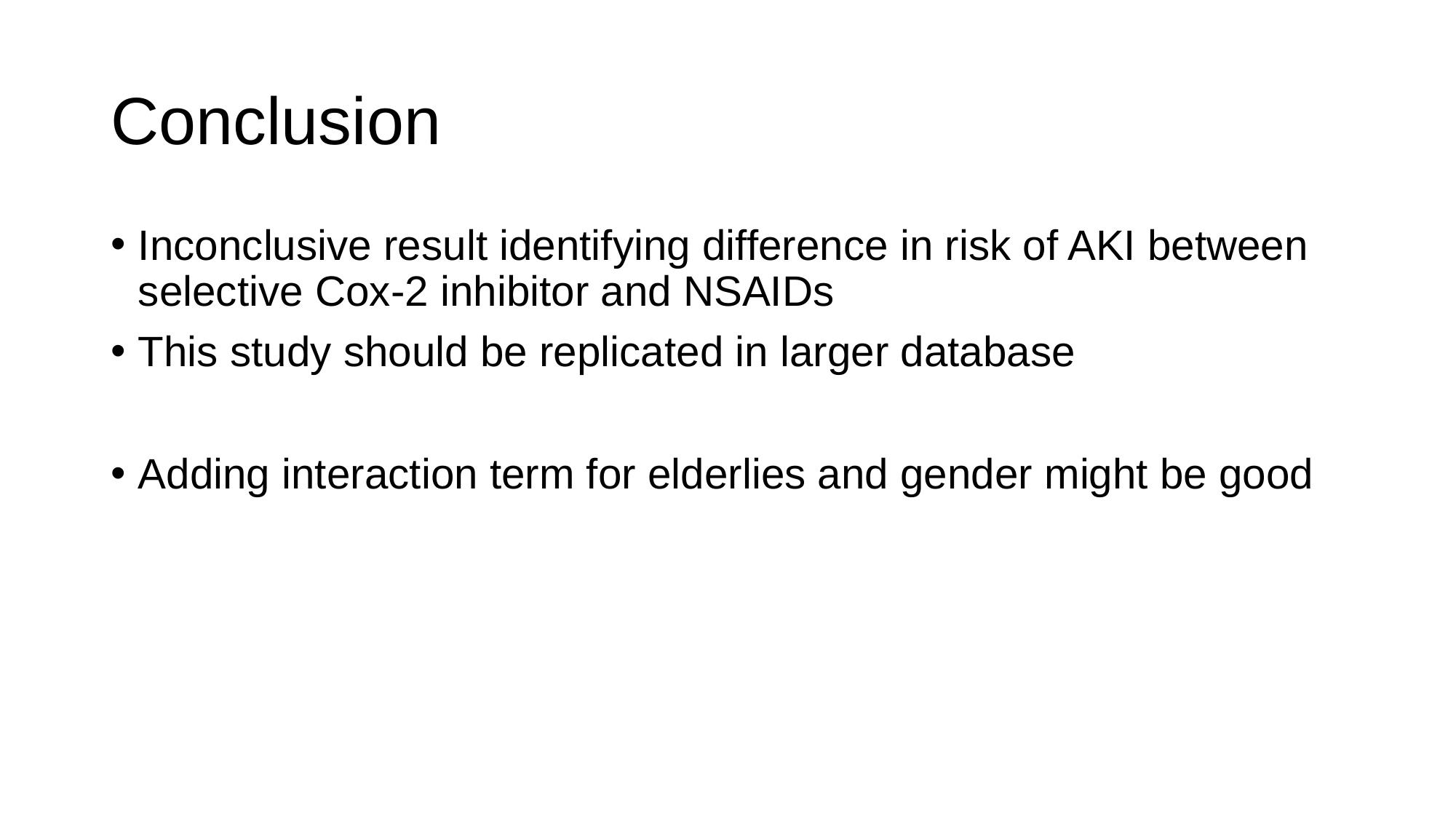

# Conclusion
Inconclusive result identifying difference in risk of AKI between selective Cox-2 inhibitor and NSAIDs
This study should be replicated in larger database

Adding interaction term for elderlies and gender might be good